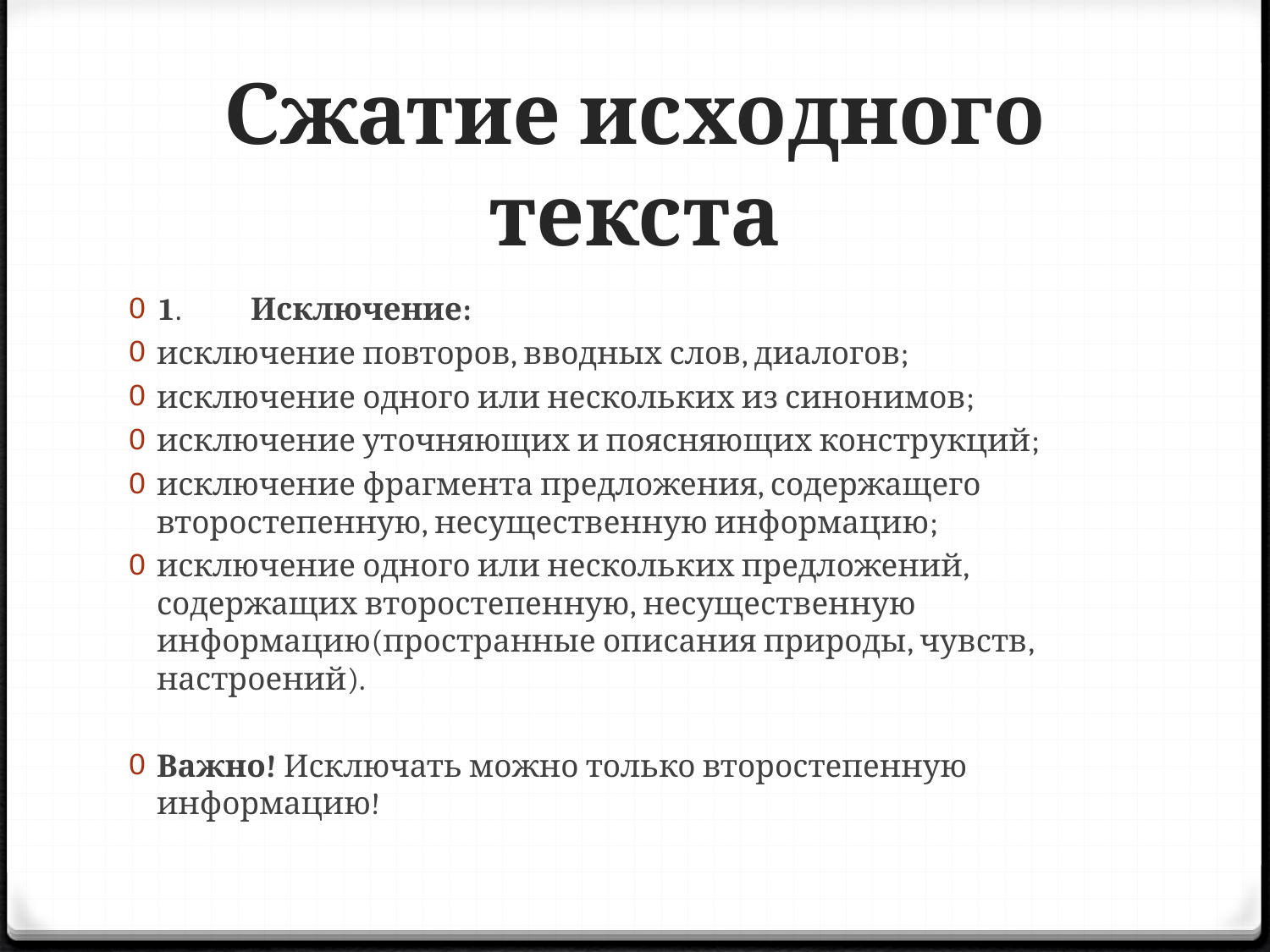

# Сжатие исходного текста
1. 	Исключение:
исключение повторов, вводных слов, диалогов;
исключение одного или нескольких из синонимов;
исключение уточняющих и поясняющих конструкций;
исключение фрагмента предложения, содержащего второстепенную, несущественную информацию;
исключение одного или нескольких предложений, содержащих второстепенную, несущественную информацию(пространные описания природы, чувств, настроений).

Важно! Исключать можно только второстепенную информацию!